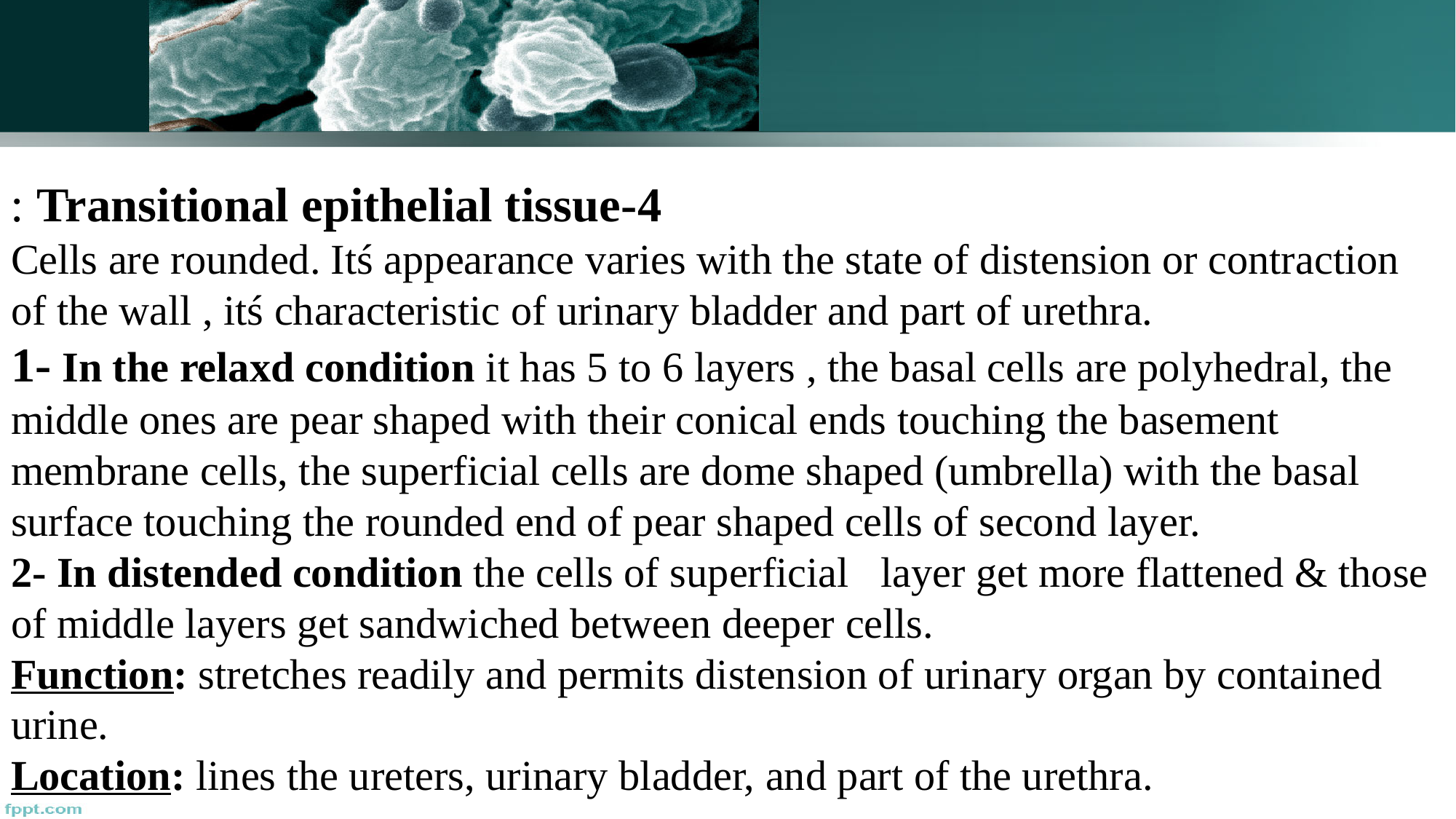

4-Transitional epithelial tissue :
Cells are rounded. Itś appearance varies with the state of distension or contraction of the wall , itś characteristic of urinary bladder and part of urethra.
1- In the relaxd condition it has 5 to 6 layers , the basal cells are polyhedral, the middle ones are pear shaped with their conical ends touching the basement membrane cells, the superficial cells are dome shaped (umbrella) with the basal surface touching the rounded end of pear shaped cells of second layer.
2- In distended condition the cells of superficial   layer get more flattened & those of middle layers get sandwiched between deeper cells.
Function: stretches readily and permits distension of urinary organ by contained urine.
Location: lines the ureters, urinary bladder, and part of the urethra.